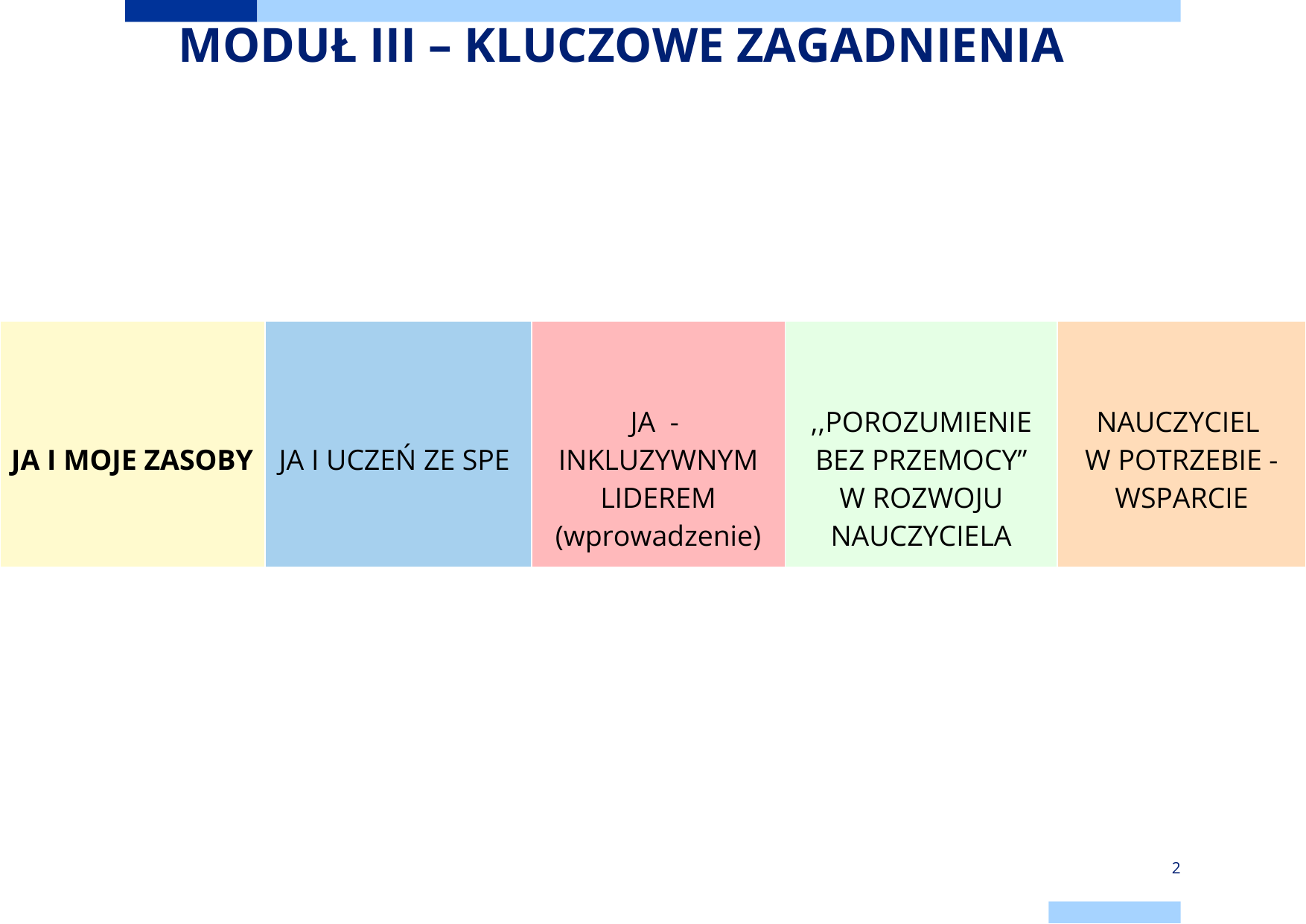

# MODUŁ III – KLUCZOWE ZAGADNIENIA
| JA I MOJE ZASOBY | JA I UCZEŃ ZE SPE | JA - INKLUZYWNYM LIDEREM (wprowadzenie) | ,,POROZUMIENIE BEZ PRZEMOCY” W ROZWOJU NAUCZYCIELA | NAUCZYCIEL W POTRZEBIE - WSPARCIE |
| --- | --- | --- | --- | --- |
2